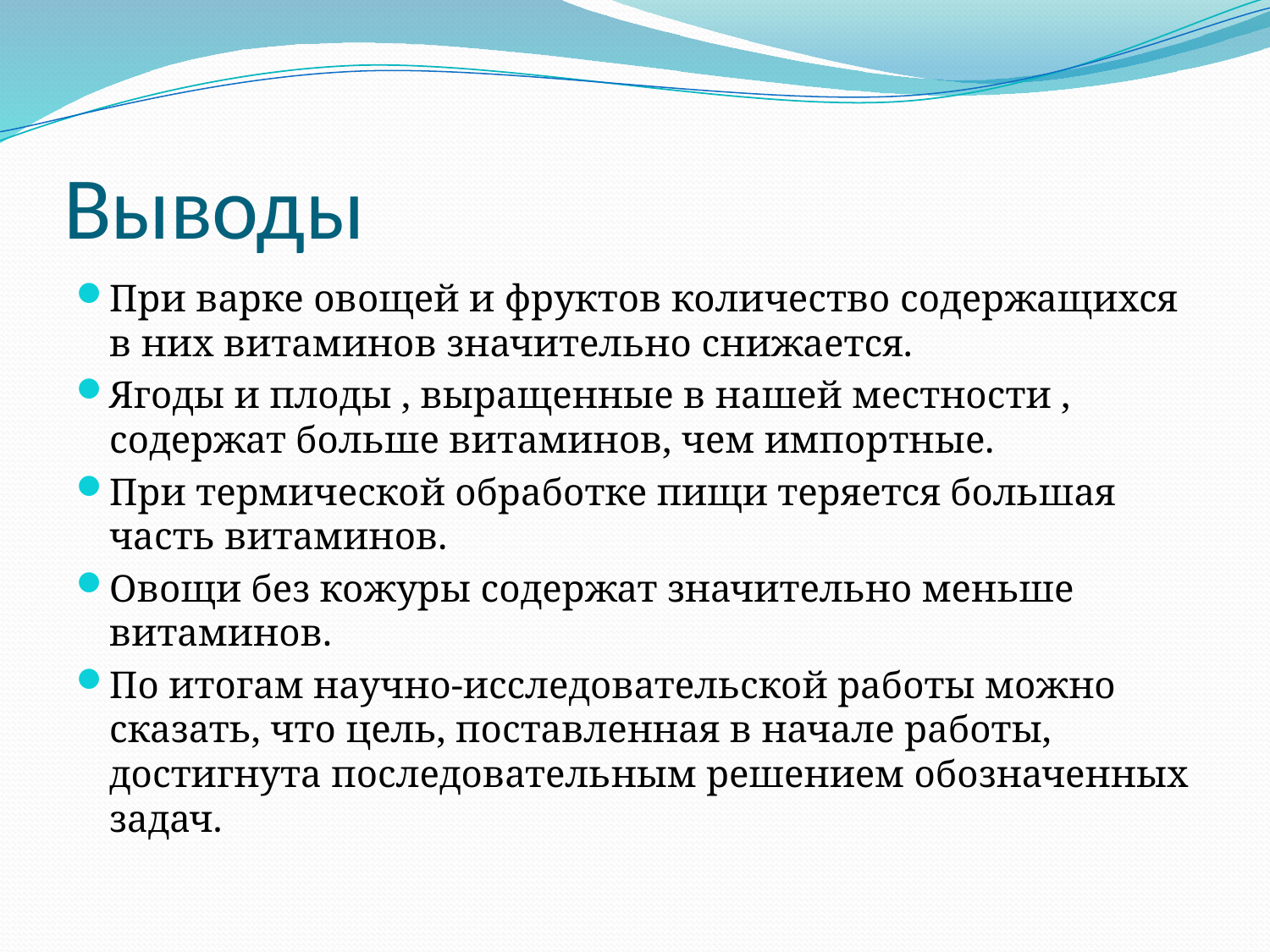

# Выводы
При варке овощей и фруктов количество содержащихся в них витаминов значительно снижается.
Ягоды и плоды , выращенные в нашей местности , содержат больше витаминов, чем импортные.
При термической обработке пищи теряется большая часть витаминов.
Овощи без кожуры содержат значительно меньше витаминов.
По итогам научно-исследовательской работы можно сказать, что цель, поставленная в начале работы, достигнута последовательным решением обозначенных задач.